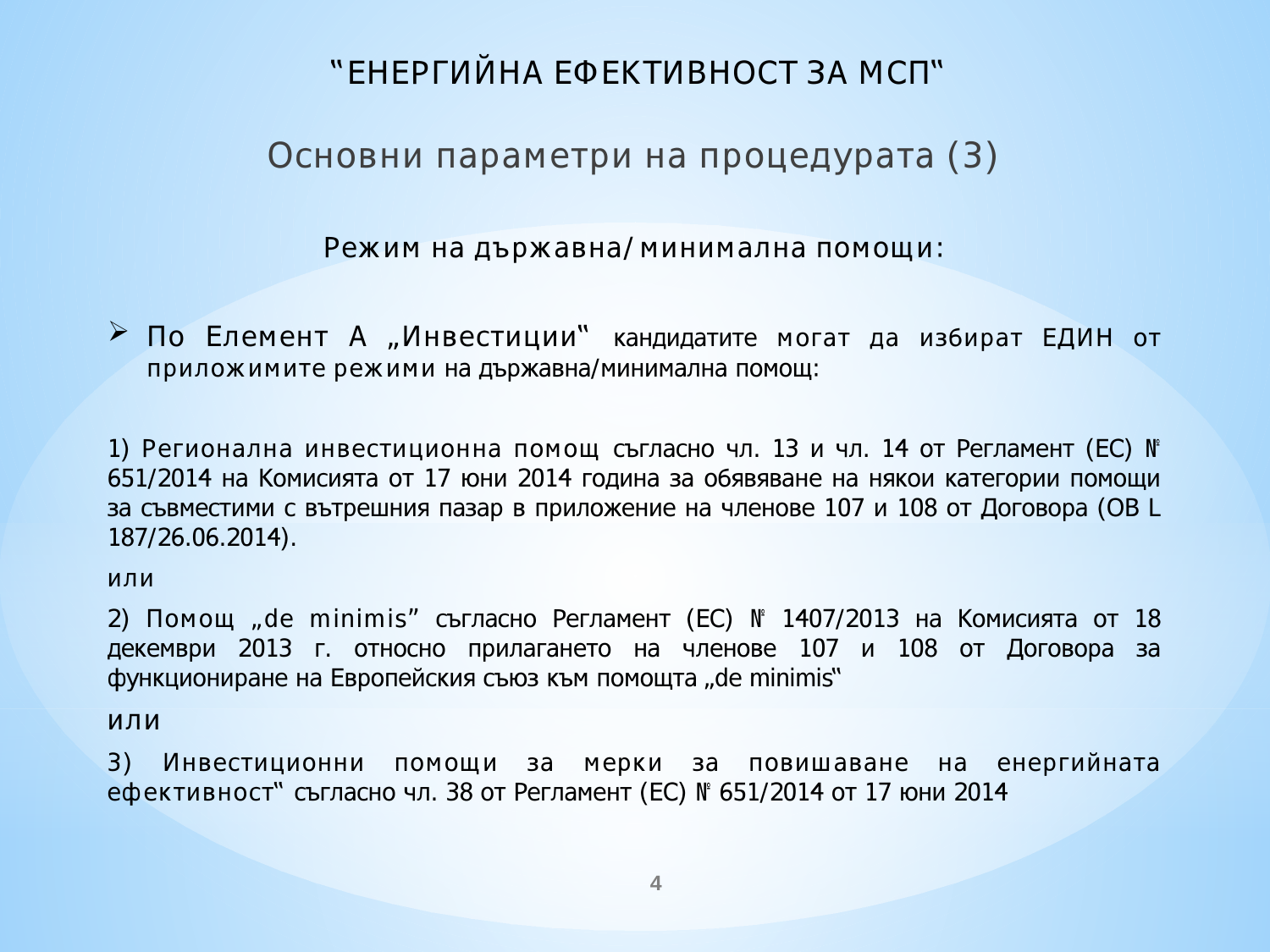

# “ЕНЕРГИЙНА ЕФЕКТИВНОСТ ЗА МСП“

Основни параметри на процедурата (3)

Режим на държавна/минимална помощи:

По Елемент А „Инвестиции“ кандидатите могат да избират ЕДИН от приложимите режими на държавна/минимална помощ:

1) Регионална инвестиционна помощ съгласно чл. 13 и чл. 14 от Регламент (ЕС) № 651/2014 на Комисията от 17 юни 2014 година за обявяване на някои категории помощи за съвместими с вътрешния пазар в приложение на членове 107 и 108 от Договора (OB L 187/26.06.2014).
или
2) Помощ „de minimis” съгласно Регламент (ЕС) № 1407/2013 на Комисията от 18 декември 2013 г. относно прилагането на членове 107 и 108 от Договора за функциониране на Европейския съюз към помощта „de minimis“
или
3) Инвестиционни помощи за мерки за повишаване на енергийната ефективност“ съгласно чл. 38 от Регламент (ЕС) № 651/2014 от 17 юни 2014

4